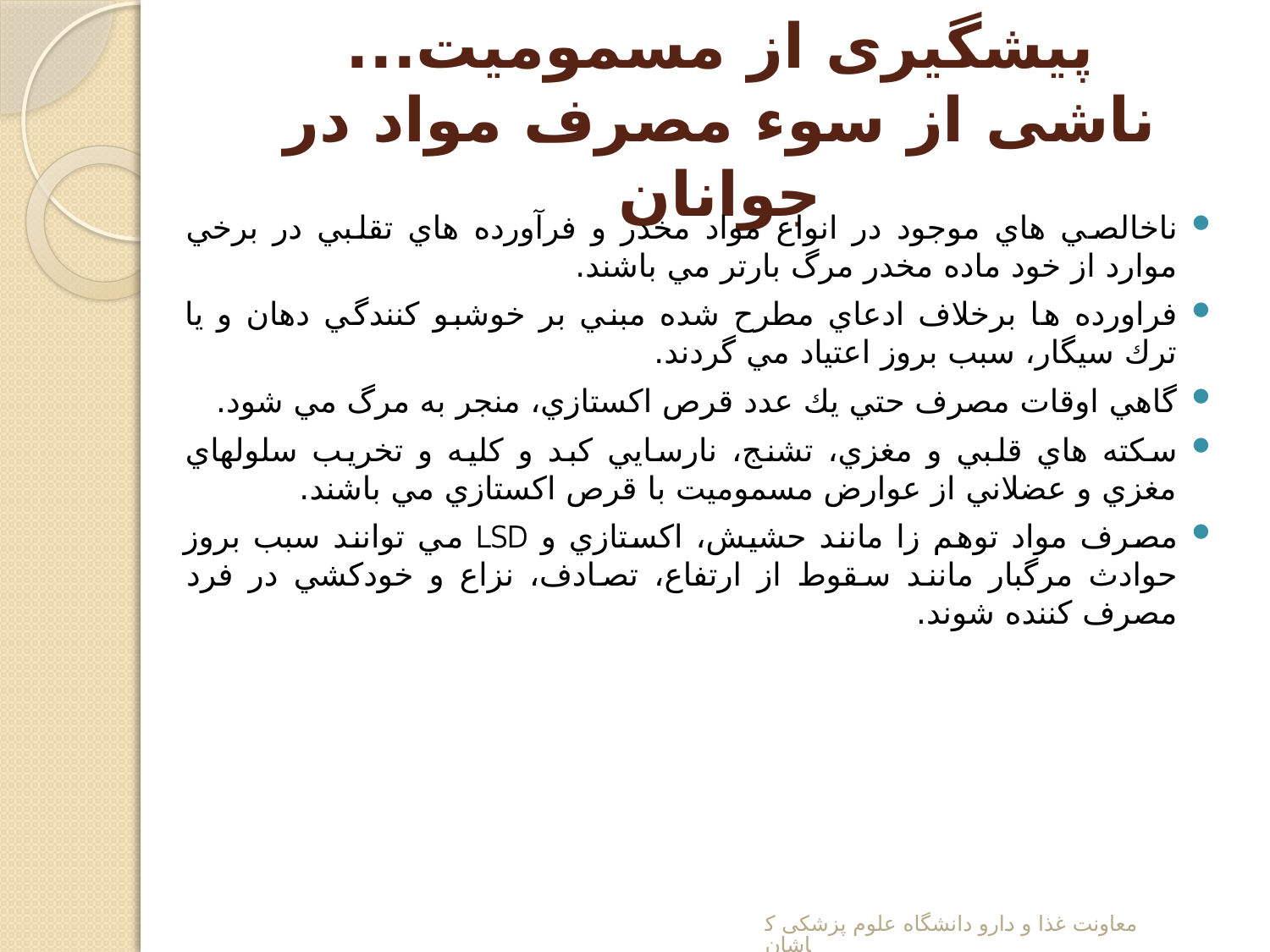

# پیشگیری از مسمومیت... ناشی از سوء مصرف مواد در جوانان
ناخالصي هاي موجود در انواع مواد مخدر و فرآورده هاي تقلبي در برخي موارد از خود ماده مخدر مرگ بارتر مي باشند.
فراورده ها برخلاف ادعاي مطرح شده مبني بر خوشبو كنندگي دهان و يا ترك سيگار، سبب بروز اعتياد مي گردند.
گاهي اوقات مصرف حتي يك عدد قرص اكستازي، منجر به مرگ مي شود.
سكته هاي قلبي و مغزي، تشنج، نارسايي كبد و كليه و تخريب سلولهاي مغزي و عضلاني از عوارض مسموميت با قرص اكستازي مي باشند.
مصرف مواد توهم زا مانند حشيش، اكستازي و LSD مي توانند سبب بروز حوادث مرگبار مانند سقوط از ارتفاع، تصادف، نزاع و خودكشي در فرد مصرف كننده شوند.
معاونت غذا و دارو دانشگاه علوم پزشکی کاشان